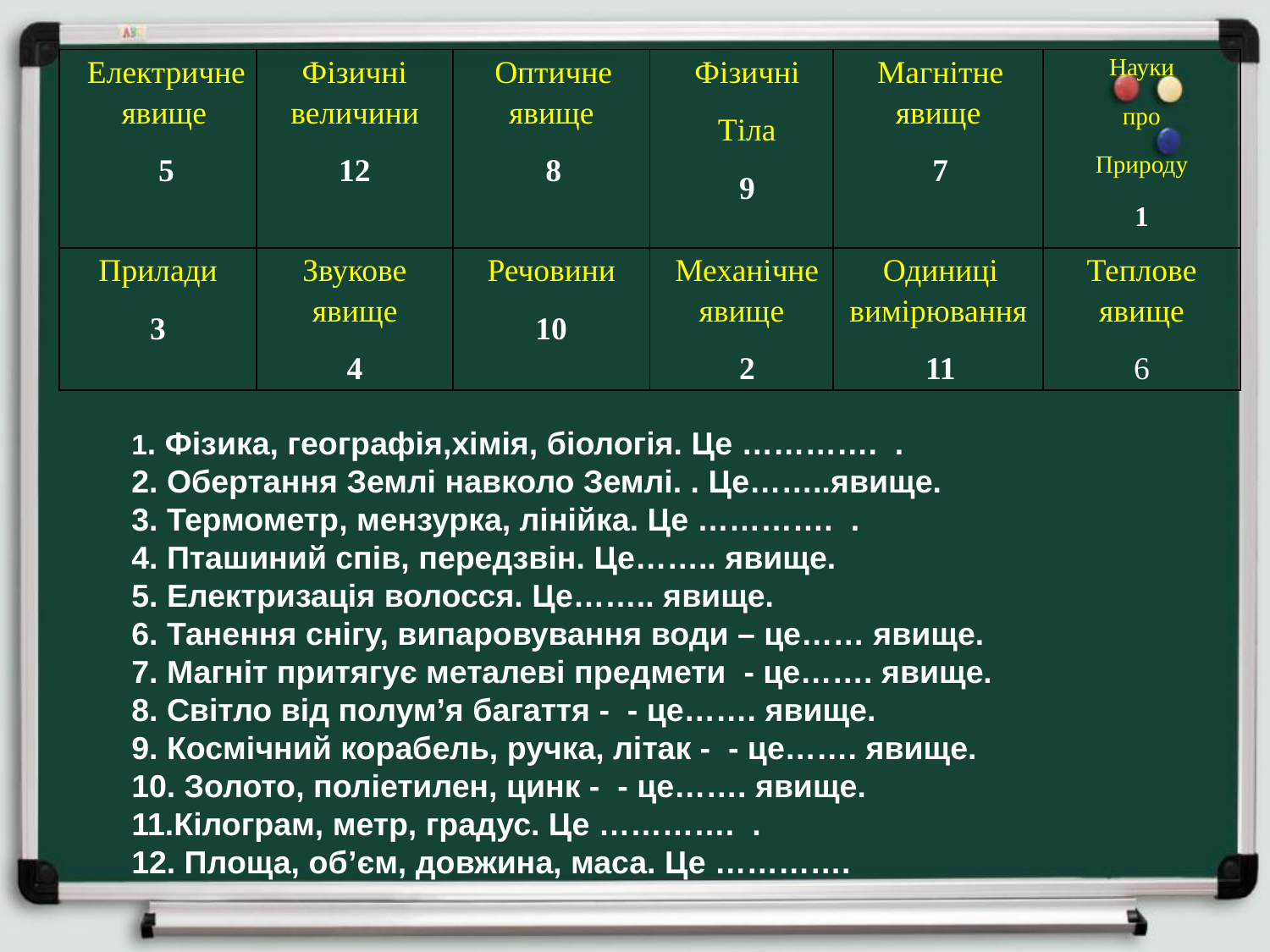

| Електричне явище 5 | Фізичні величини 12 | Оптичне явище 8 | Фізичні Тіла 9 | Магнітне явище 7 | Науки про Природу 1 |
| --- | --- | --- | --- | --- | --- |
| Прилади 3 | Звукове явище 4 | Речовини 10 | Механічне явище 2 | Одиниці вимірювання 11 | Теплове явище 6 |
1. Фізика, географія,хімія, біологія. Це ………….  .
2. Обертання Землі навколо Землі. . Це……..явище.
3. Термометр, мензурка, лінійка. Це ………….  .
4. Пташиний спів, передзвін. Це…….. явище.
5. Електризація волосся. Це…….. явище.
6. Танення снігу, випаровування води – це…… явище.
7. Магніт притягує металеві предмети  - це……. явище.
8. Світло від полум’я багаття -  - це……. явище.
9. Космічний корабель, ручка, літак -  - це……. явище.
10. Золото, поліетилен, цинк -  - це……. явище.
11.Кілограм, метр, градус. Це ………….  .
12. Площа, об’єм, довжина, маса. Це ………….